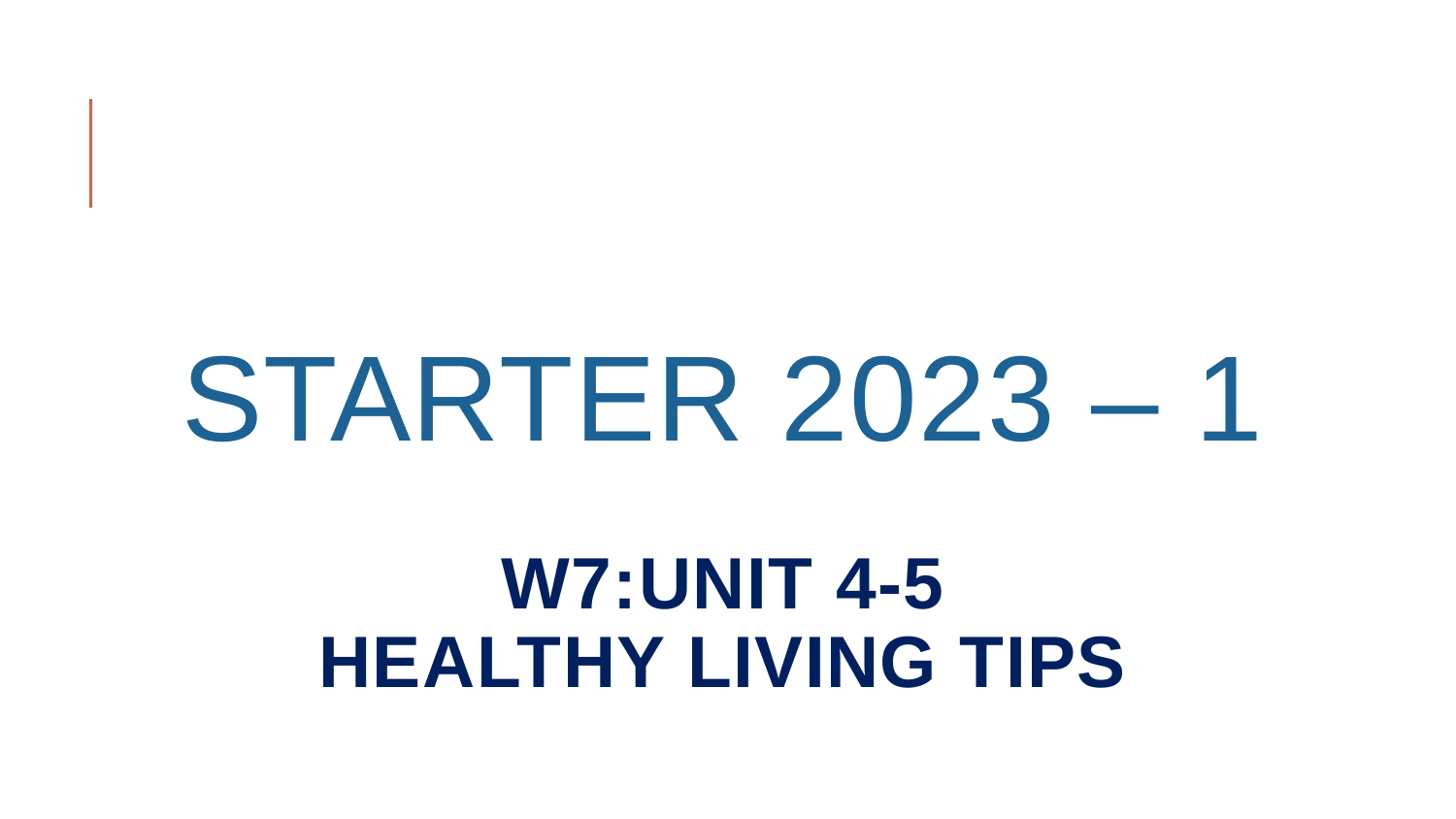

# STARTER 2023 – 1 W7:UNIT 4-5 Healthy living tips